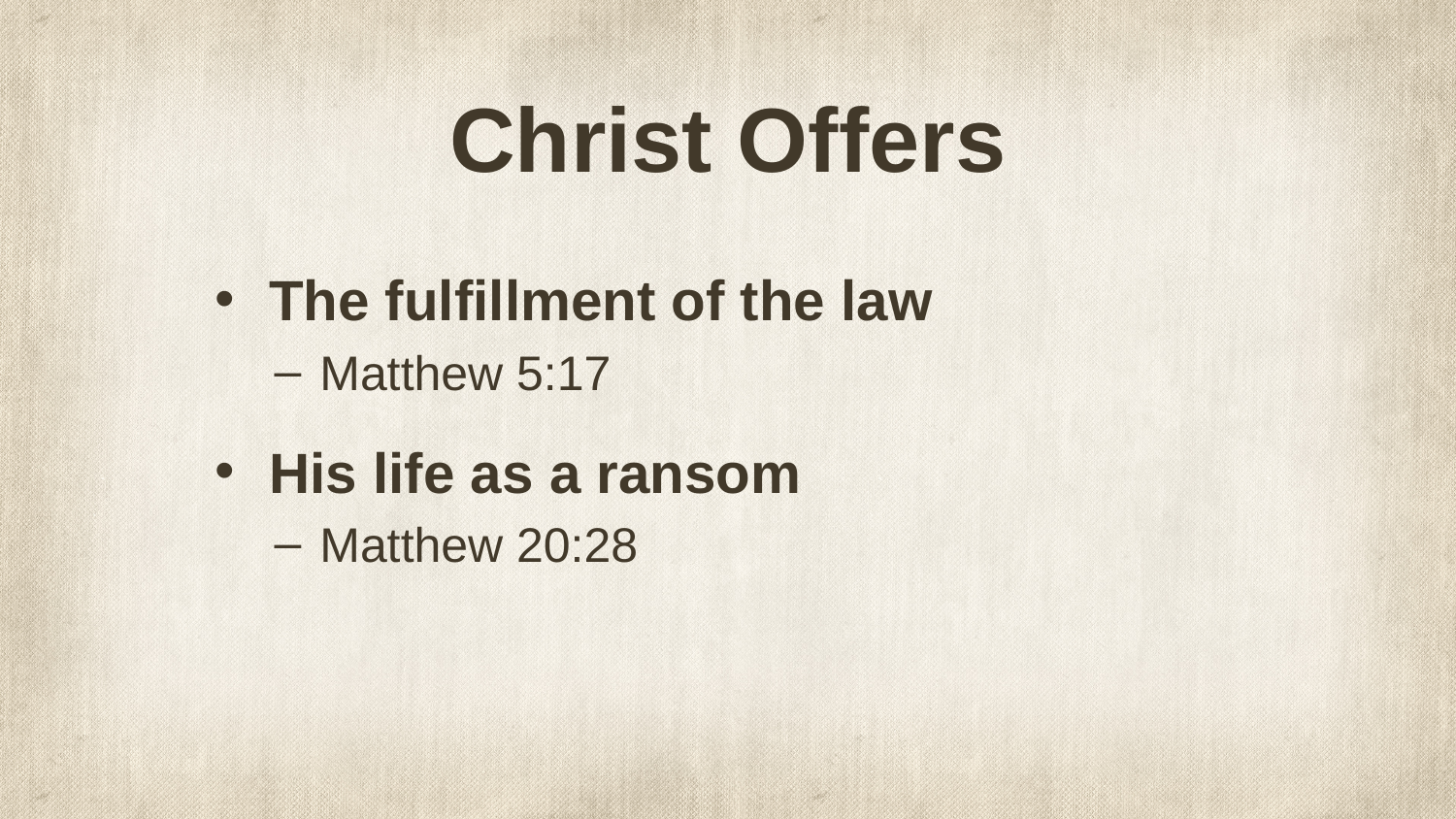

# Christ Offers
The fulfillment of the law
Matthew 5:17
His life as a ransom
Matthew 20:28